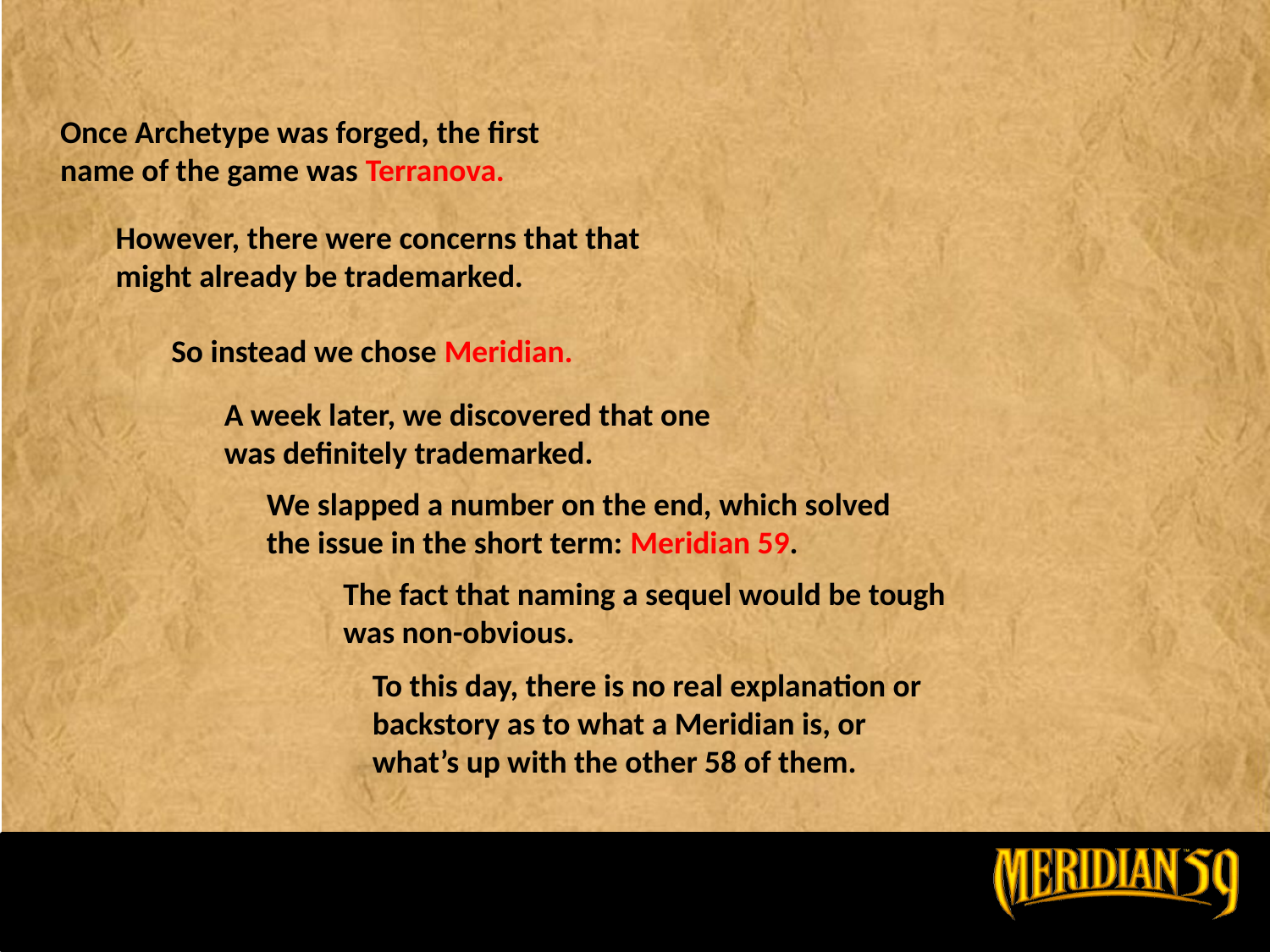

Once Archetype was forged, the first name of the game was Terranova.
However, there were concerns that that might already be trademarked.
So instead we chose Meridian.
A week later, we discovered that one was definitely trademarked.
We slapped a number on the end, which solved the issue in the short term: Meridian 59.
The fact that naming a sequel would be tough was non-obvious.
To this day, there is no real explanation or backstory as to what a Meridian is, or what’s up with the other 58 of them.